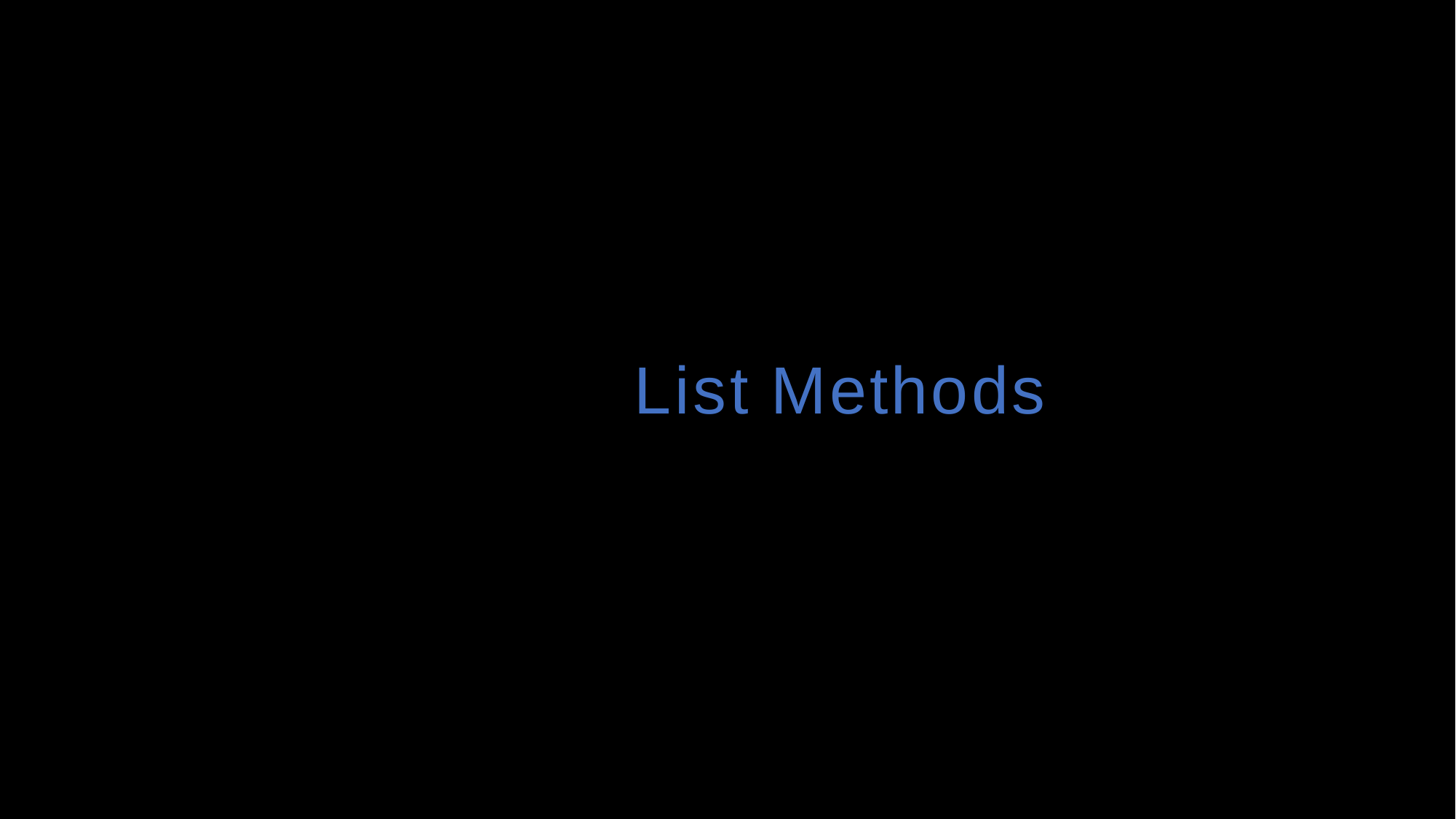

# List Methods
Note: Since lists are mutable, most list  methods can alter the content of the list.  They do NOT return the altered list